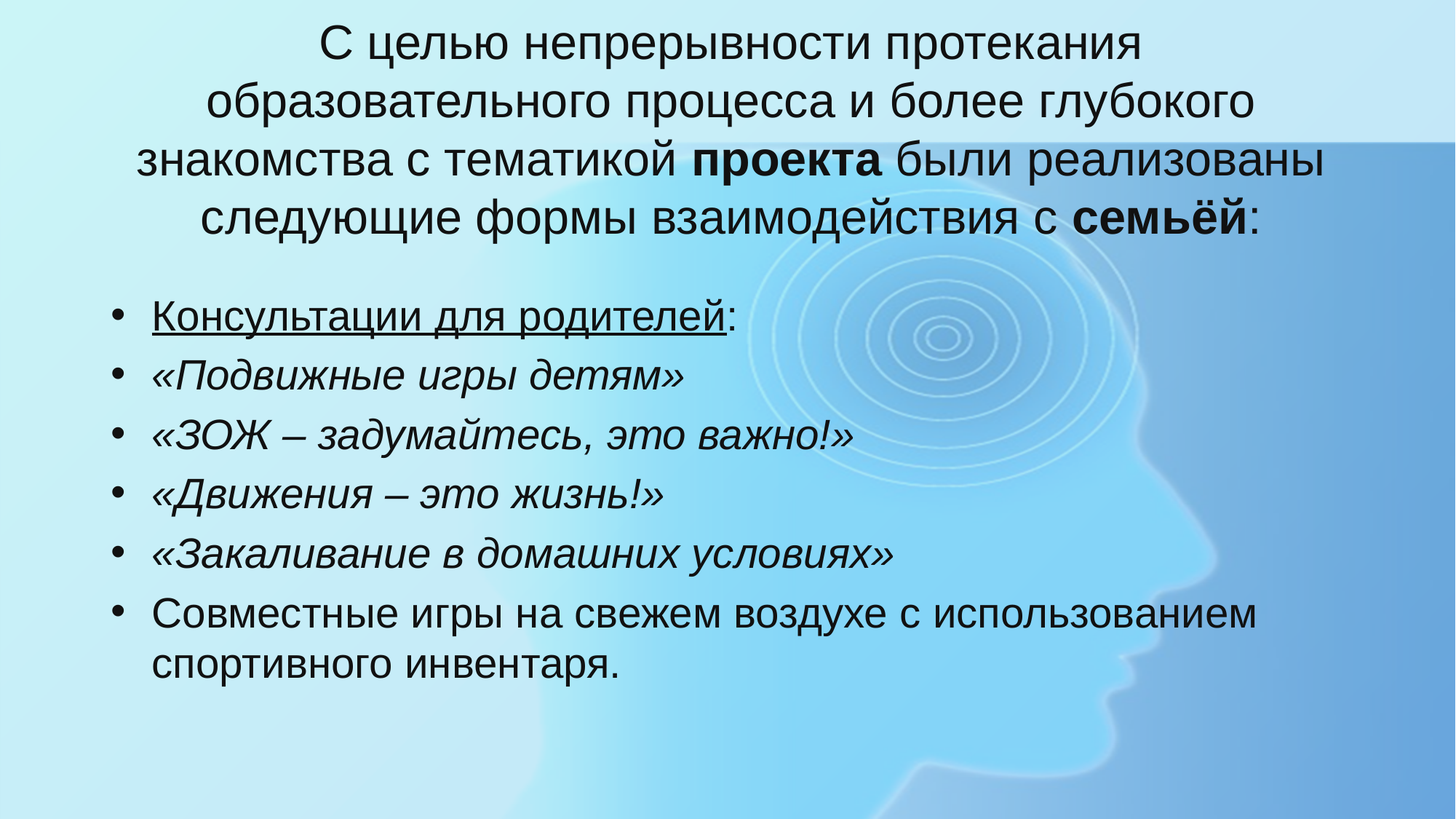

# С целью непрерывности протекания образовательного процесса и более глубокого знакомства с тематикой проекта были реализованы следующие формы взаимодействия с семьёй:
Консультации для родителей:
«Подвижные игры детям»
«ЗОЖ – задумайтесь, это важно!»
«Движения – это жизнь!»
«Закаливание в домашних условиях»
Совместные игры на свежем воздухе с использованием спортивного инвентаря.